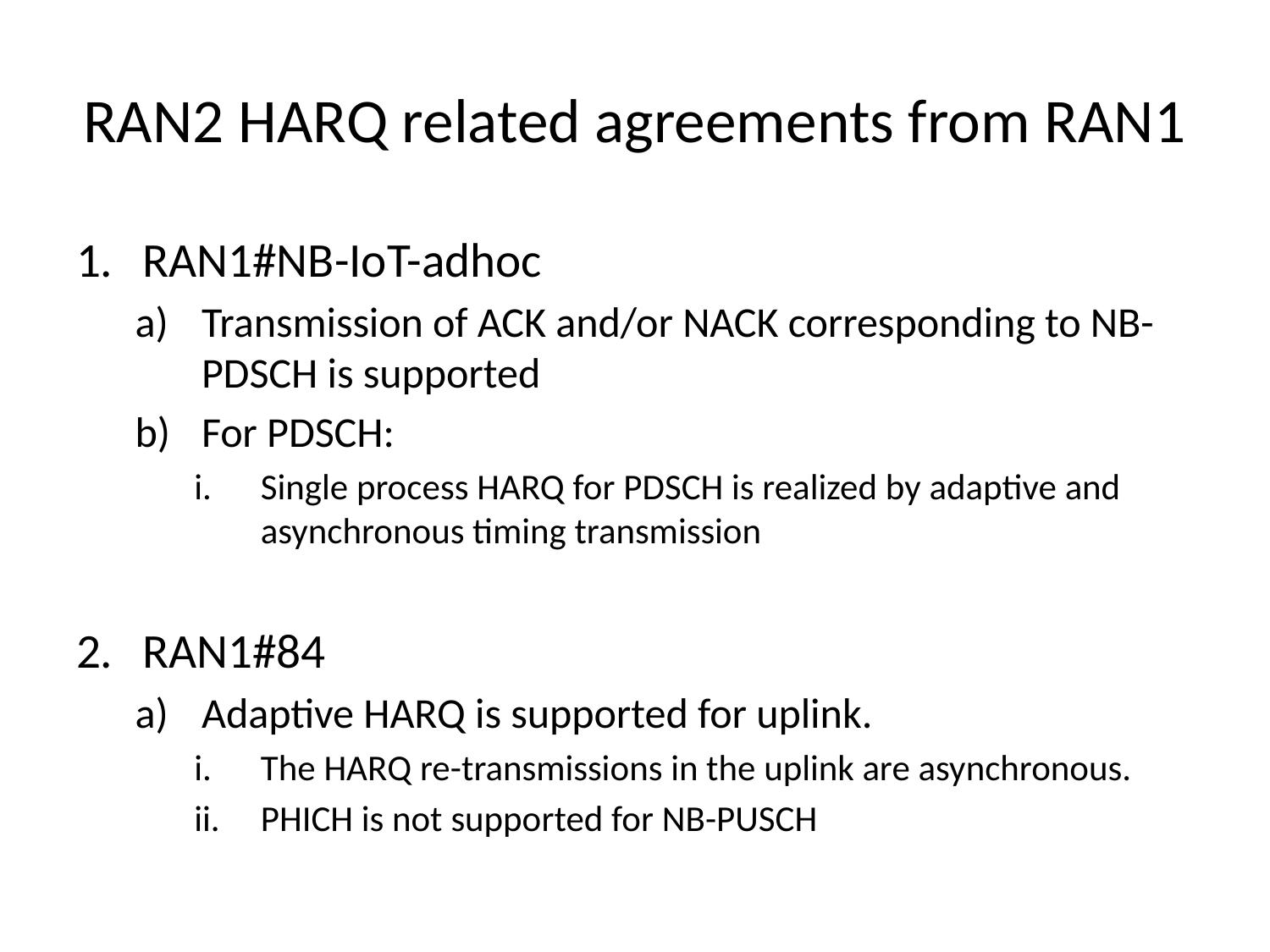

# RAN2 HARQ related agreements from RAN1
RAN1#NB-IoT-adhoc
Transmission of ACK and/or NACK corresponding to NB-PDSCH is supported
For PDSCH:
Single process HARQ for PDSCH is realized by adaptive and asynchronous timing transmission

RAN1#84
Adaptive HARQ is supported for uplink.
The HARQ re-transmissions in the uplink are asynchronous.
PHICH is not supported for NB-PUSCH